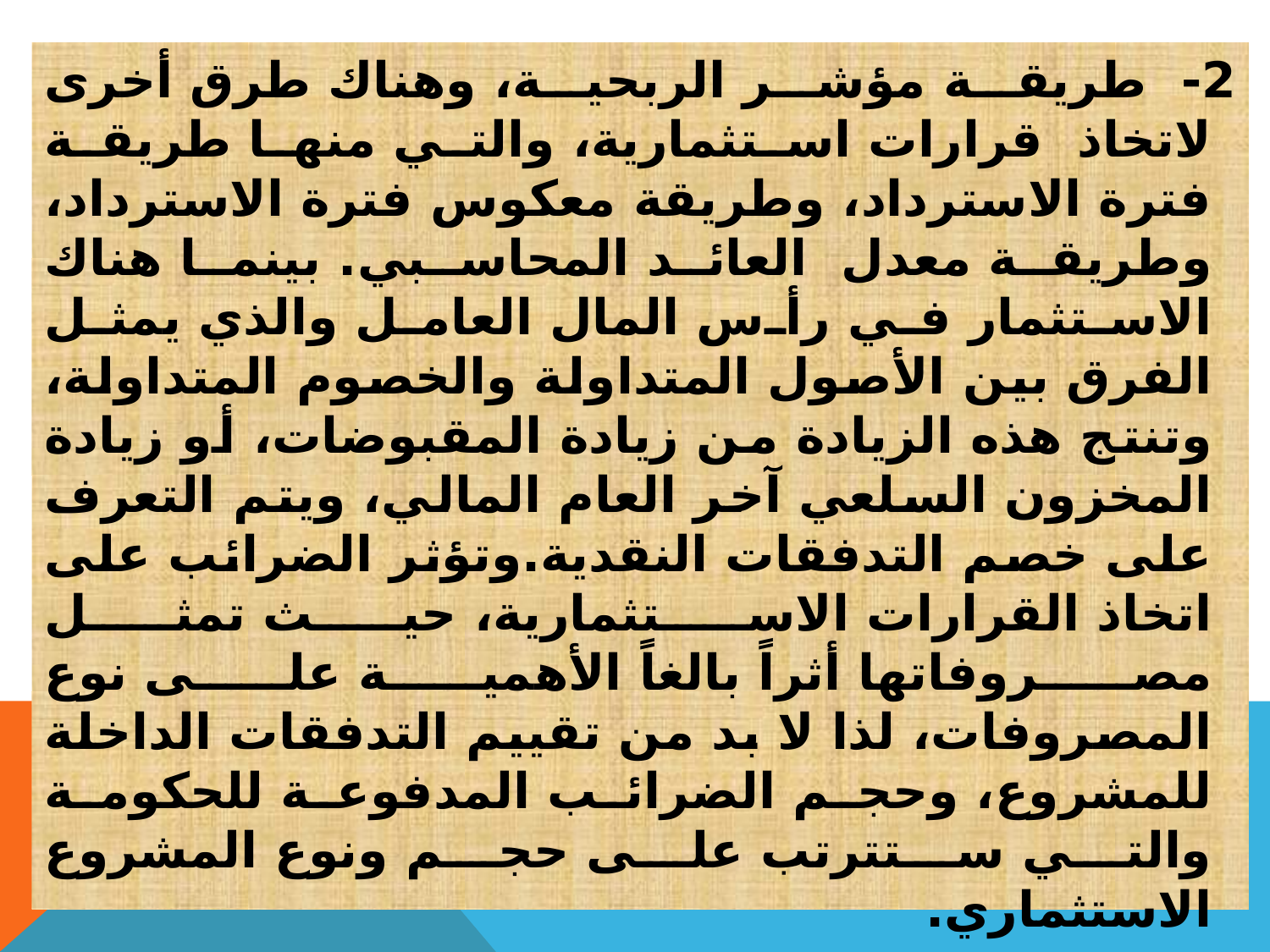

2-  طريقة مؤشر الربحية، وهناك طرق أخرى لاتخاذ  قرارات استثمارية، والتي منها طريقة فترة الاسترداد، وطريقة معكوس فترة الاسترداد، وطريقة معدل  العائد المحاسبي. بينما هناك الاستثمار في رأس المال العامل والذي يمثل الفرق بين الأصول المتداولة والخصوم المتداولة، وتنتج هذه الزيادة من زيادة المقبوضات، أو زيادة المخزون السلعي آخر العام المالي، ويتم التعرف على خصم التدفقات النقدية.	وتؤثر الضرائب على اتخاذ القرارات الاستثمارية، حيث تمثل مصروفاتها أثراً بالغاً الأهمية على نوع المصروفات، لذا لا بد من تقييم التدفقات الداخلة للمشروع، وحجم الضرائب المدفوعة للحكومة والتي ستترتب على حجم ونوع المشروع الاستثماري.
يتم ترتيب المشروعات الاستثمارية حسب فترة تنفيذ المشروعات المقدمة للإنشاء على ضوء الربحية مما يتطلب تخصيص رشيد لرأس المال، وكذلك على ضوء صافي القيمة الموجبة التي تتحقق من صافي القيمة الحالية للمشروع.